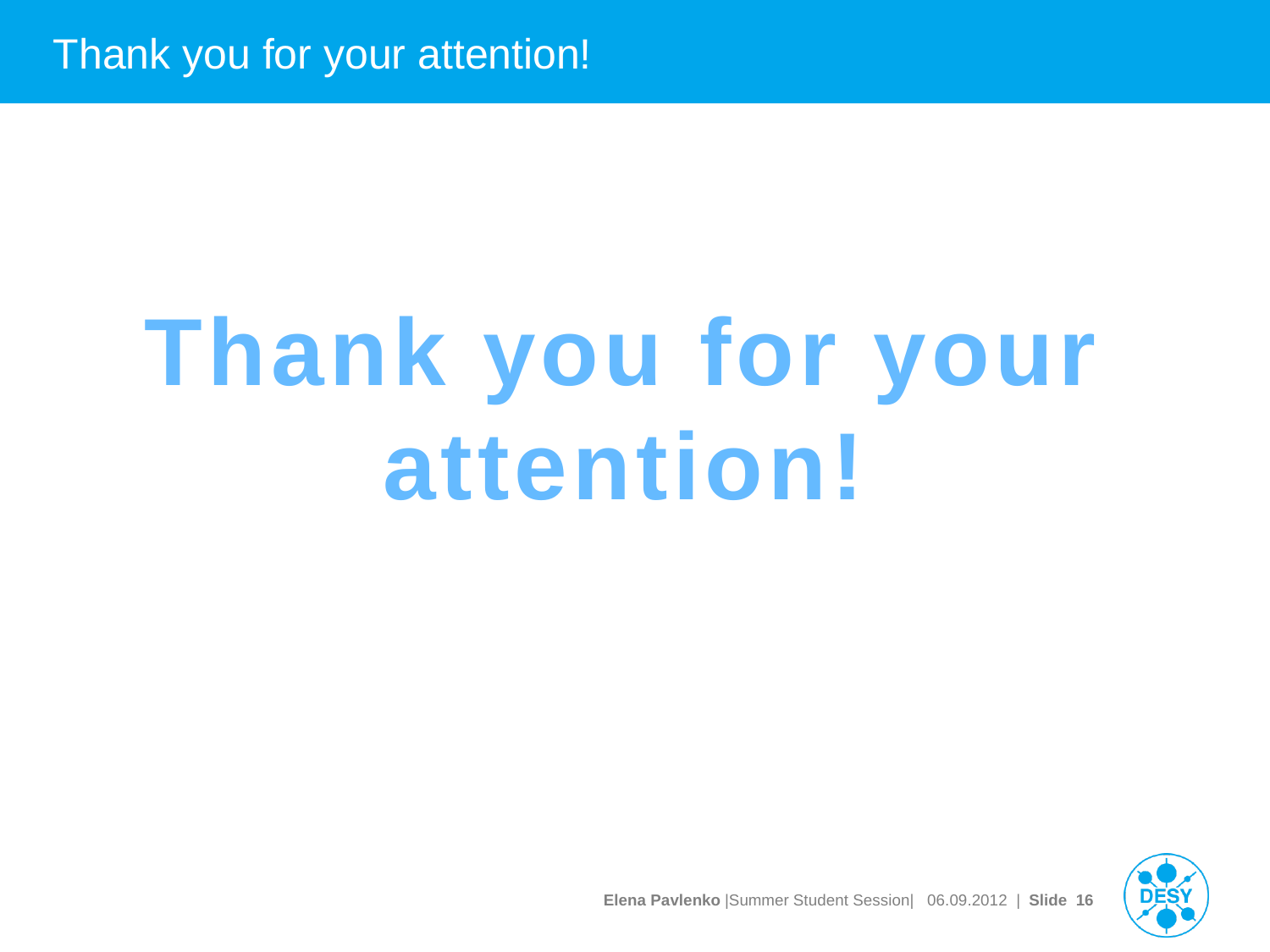

# Thank you for your attention!
Thank you for your attention!